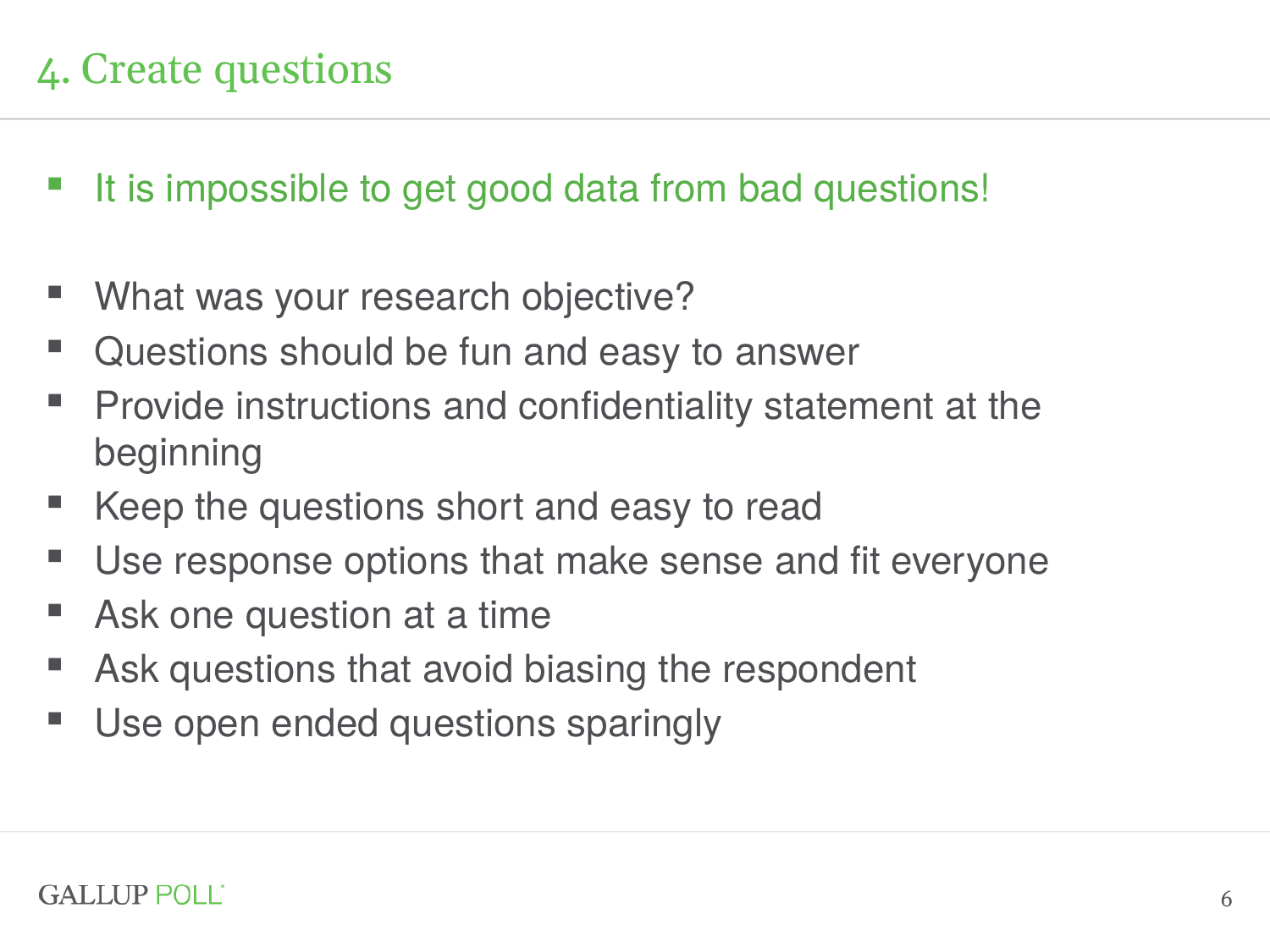

# 4. Create questions
It is impossible to get good data from bad questions!

What was your research objective?
Questions should be fun and easy to answer
Provide instructions and confidentiality statement at the beginning
Keep the questions short and easy to read
Use response options that make sense and fit everyone
Ask one question at a time
Ask questions that avoid biasing the respondent
Use open ended questions sparingly

6